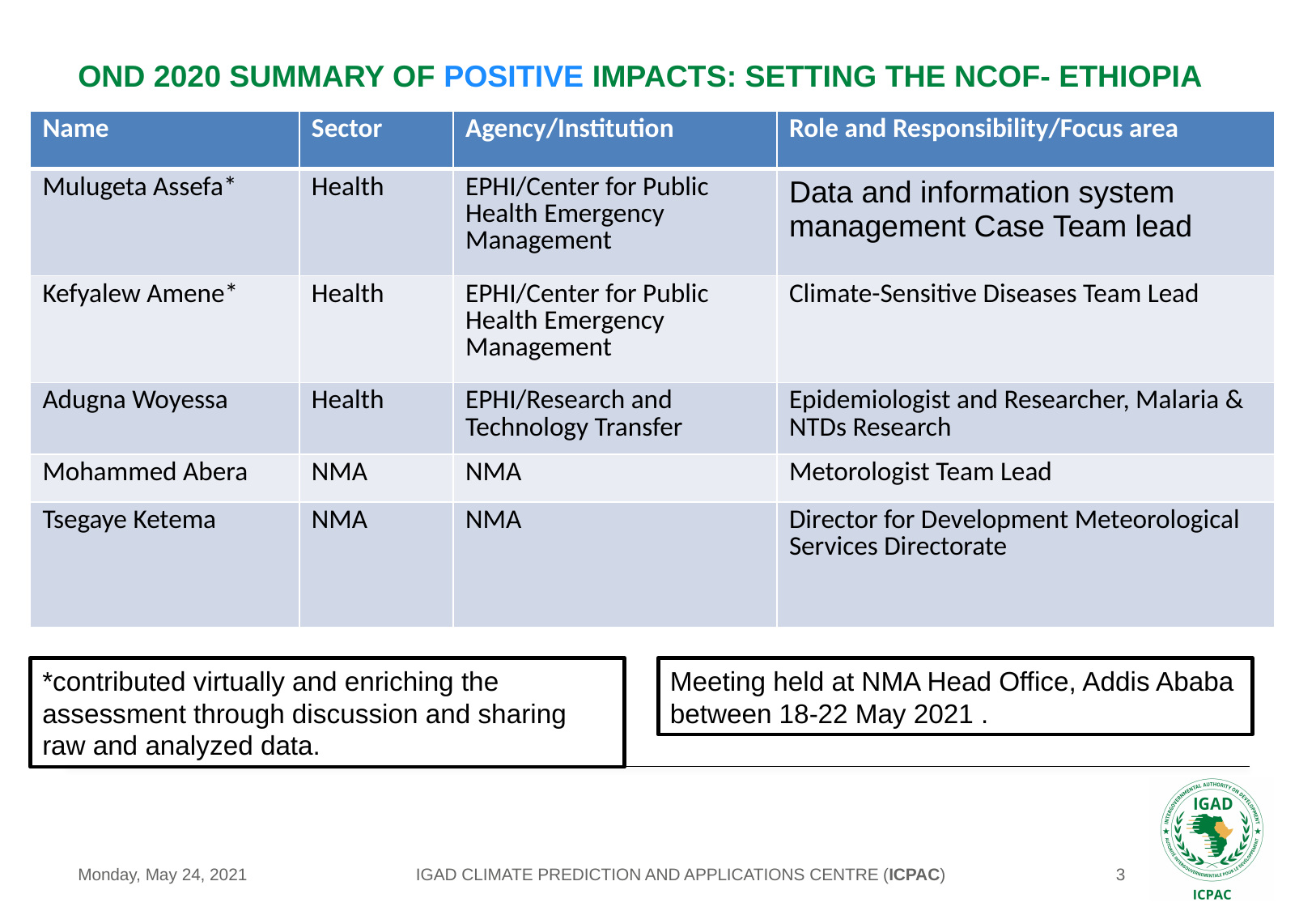

# OND 2020 summary of positive IMPACTS: Setting the NCOF- Ethiopia
| Name | Sector | Agency/Institution | Role and Responsibility/Focus area |
| --- | --- | --- | --- |
| Mulugeta Assefa\* | Health | EPHI/Center for Public Health Emergency Management | Data and information system management Case Team lead |
| Kefyalew Amene\* | Health | EPHI/Center for Public Health Emergency Management | Climate-Sensitive Diseases Team Lead |
| Adugna Woyessa | Health | EPHI/Research and Technology Transfer | Epidemiologist and Researcher, Malaria & NTDs Research |
| Mohammed Abera | NMA | NMA | Metorologist Team Lead |
| Tsegaye Ketema | NMA | NMA | Director for Development Meteorological Services Directorate |
*contributed virtually and enriching the assessment through discussion and sharing raw and analyzed data.
Meeting held at NMA Head Office, Addis Ababa between 18-22 May 2021 .
IGAD CLIMATE PREDICTION AND APPLICATIONS CENTRE (ICPAC)
Monday, May 24, 2021
3